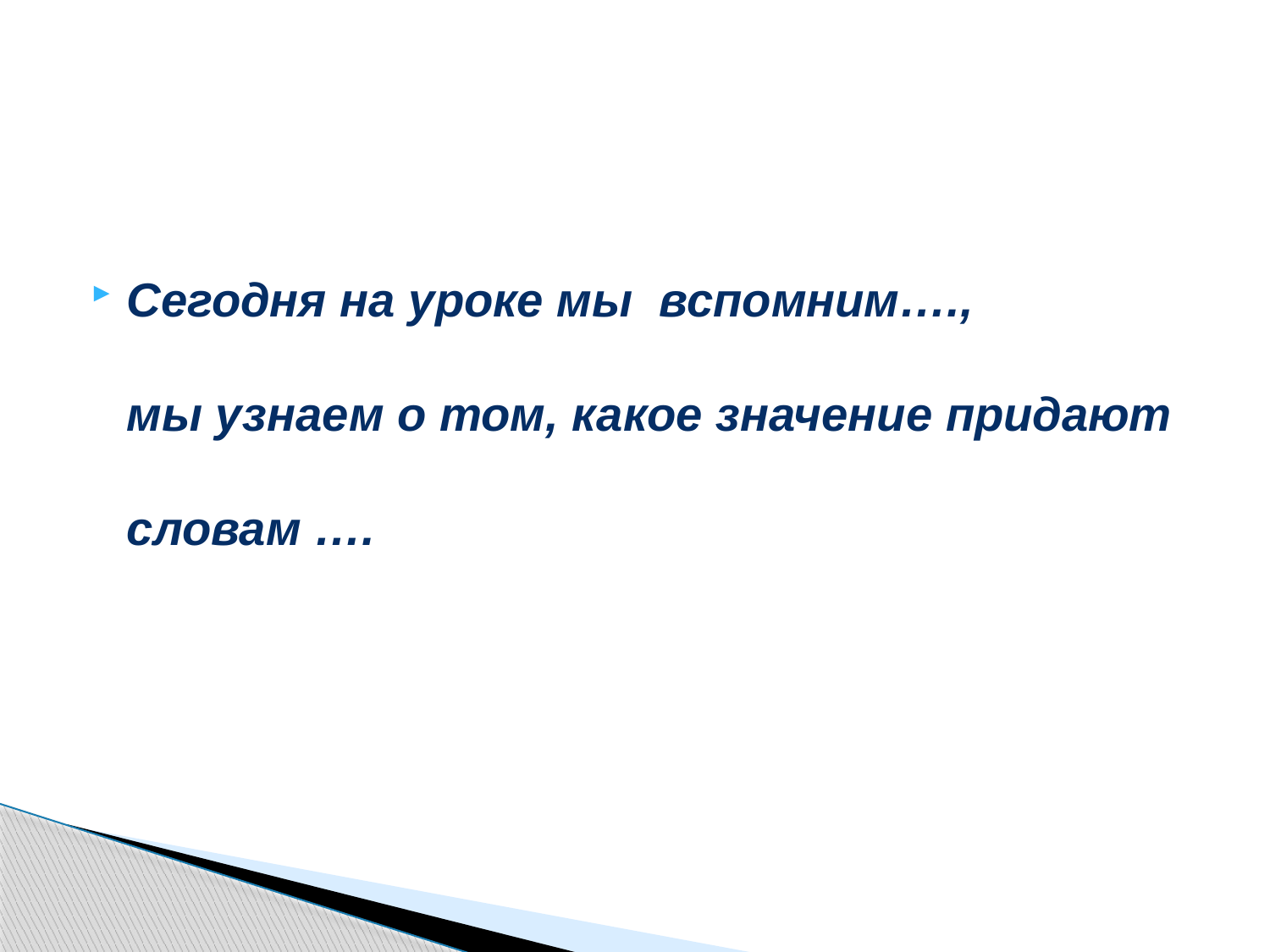

Сегодня на уроке мы  вспомним….,
мы узнаем о том, какое значение придают словам ….